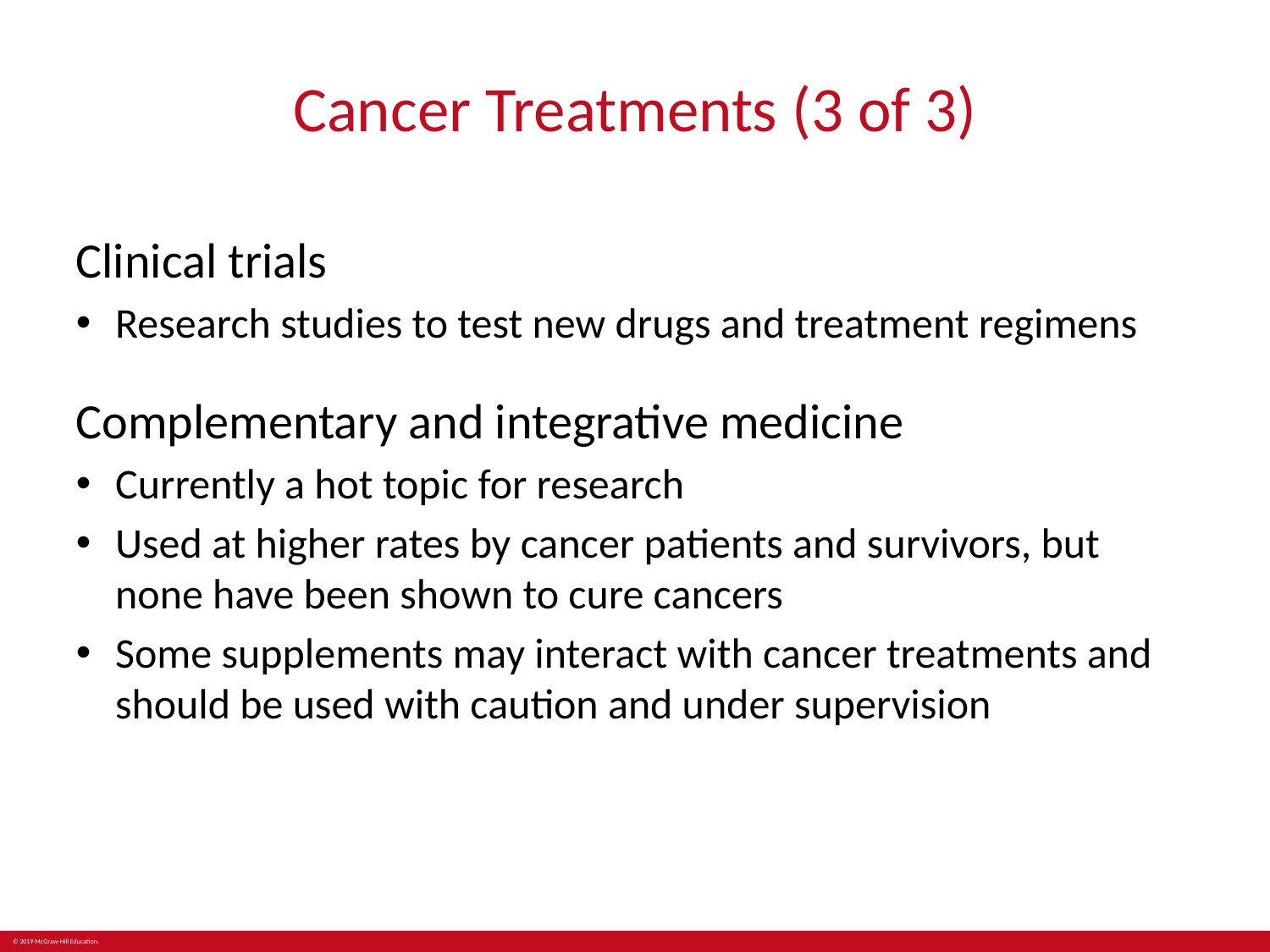

# Cancer Treatments (3 of 3)
Clinical trials
Research studies to test new drugs and treatment regimens
Complementary and integrative medicine
Currently a hot topic for research
Used at higher rates by cancer patients and survivors, but none have been shown to cure cancers
Some supplements may interact with cancer treatments and should be used with caution and under supervision